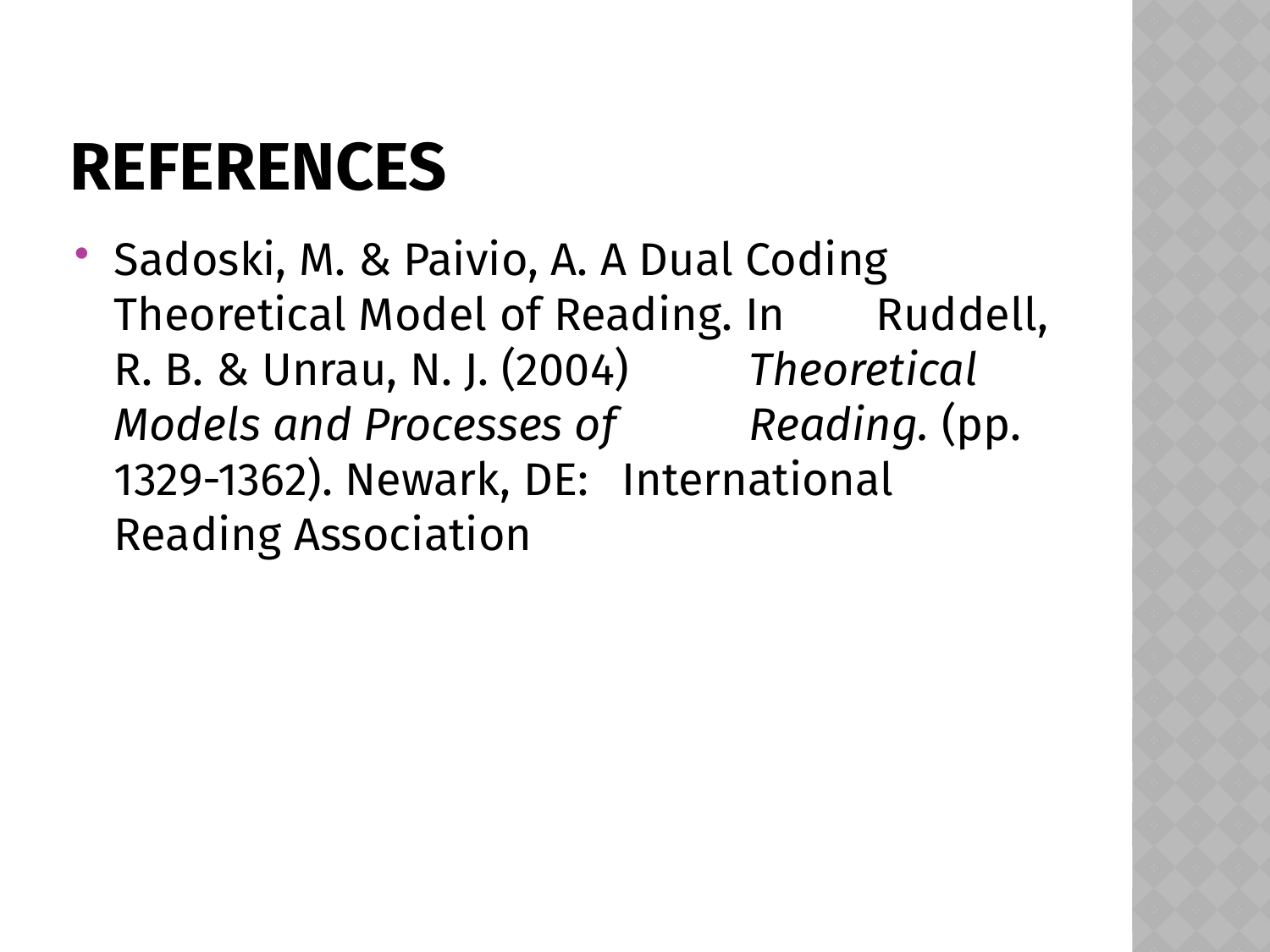

# References
Sadoski, M. & Paivio, A. A Dual Coding     	Theoretical Model of Reading. In 	Ruddell, R. B. & Unrau, N. J. (2004) 	Theoretical Models and Processes of 	Reading. (pp. 1329-1362). Newark, DE: 	International Reading Association